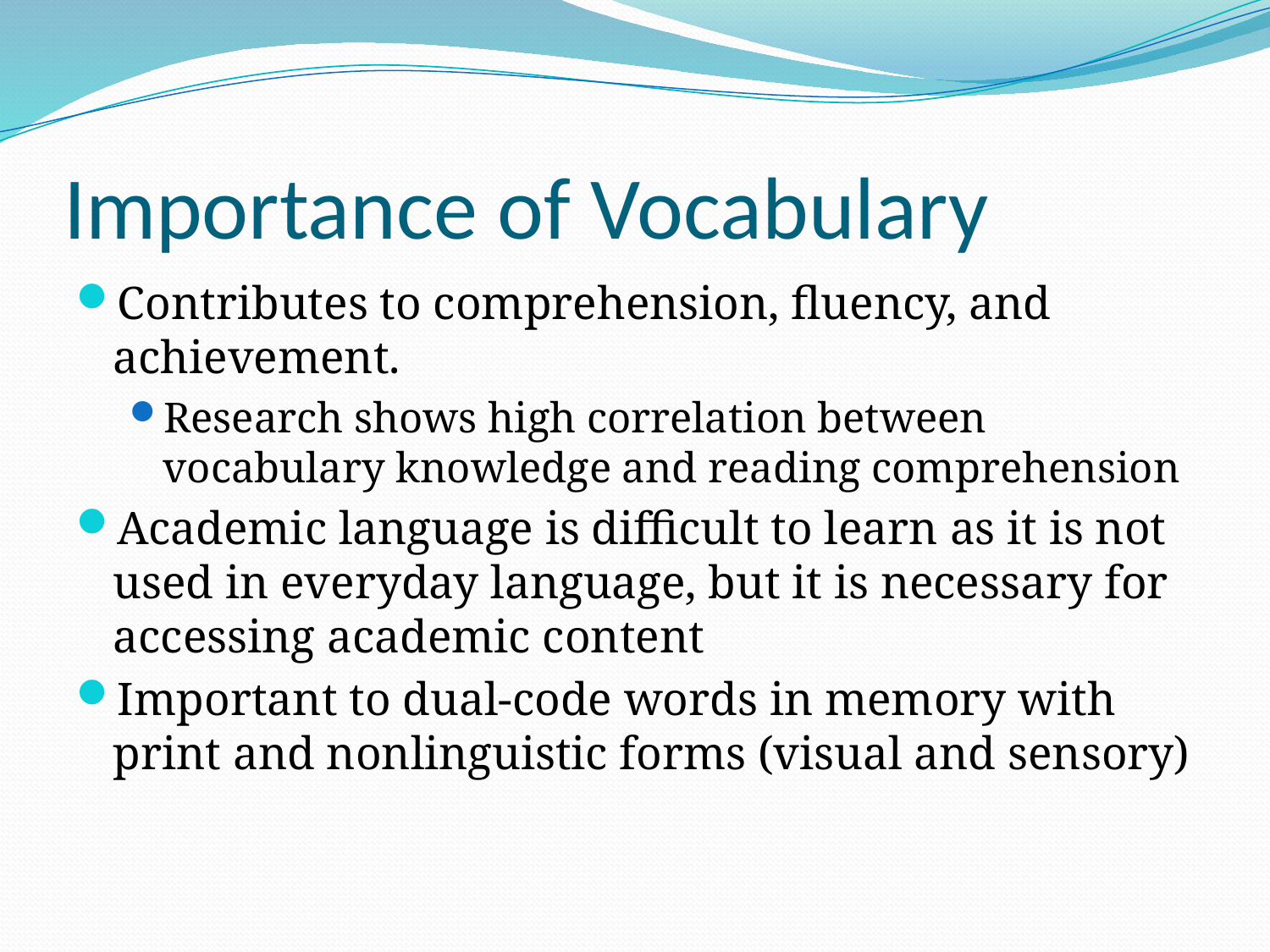

# Importance of Vocabulary
Contributes to comprehension, fluency, and achievement.
Research shows high correlation between vocabulary knowledge and reading comprehension
Academic language is difficult to learn as it is not used in everyday language, but it is necessary for accessing academic content
Important to dual-code words in memory with print and nonlinguistic forms (visual and sensory)